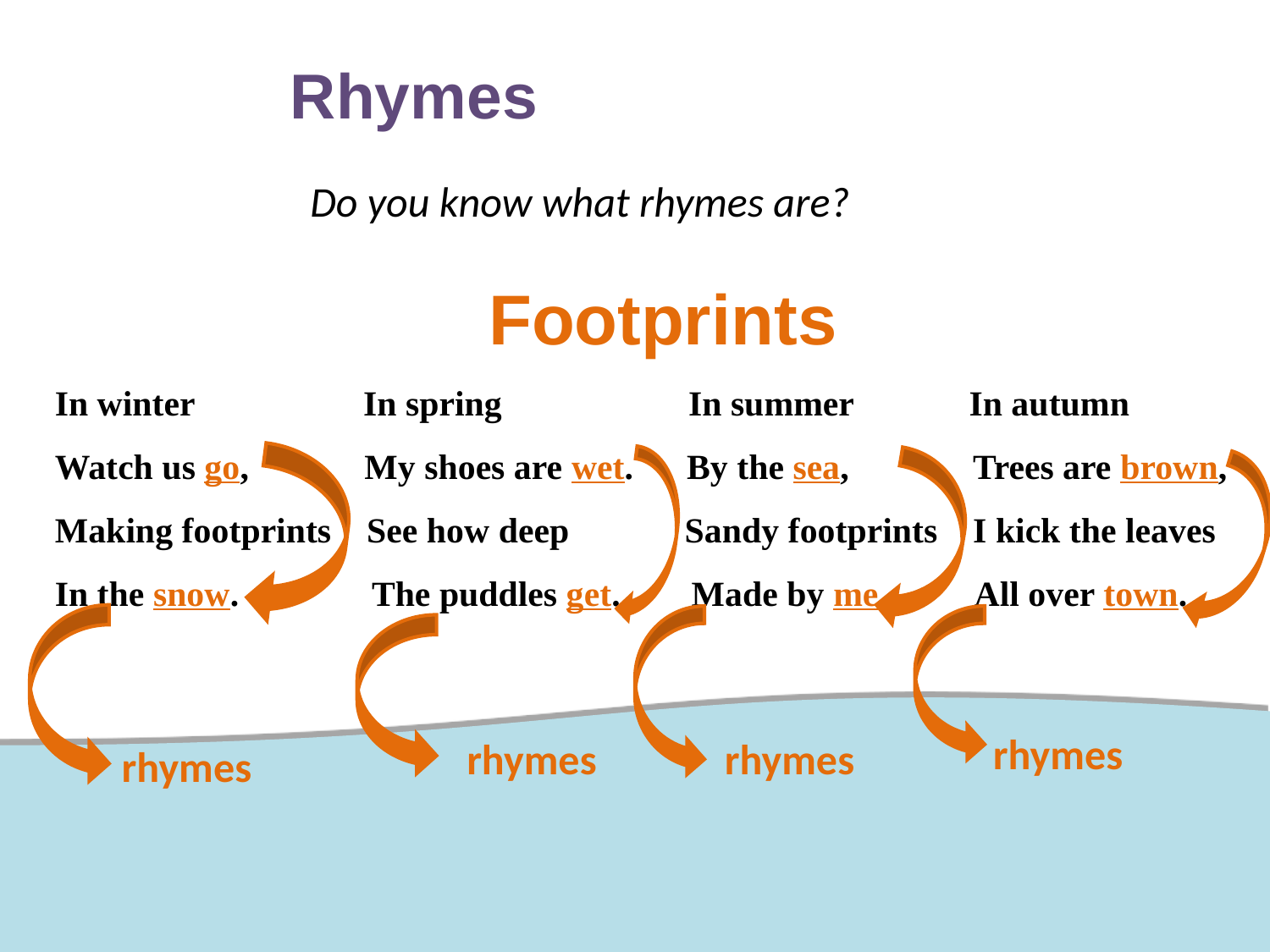

Rhymes
Do you know what rhymes are?
 Footprints
In winter                   In spring                     In summer             In autumn
Watch us go,             My shoes are wet.      By the sea,              Trees are brown,
Making footprints    See how deep             Sandy footprints    I kick the leaves
In the snow.               The puddles get.        Made by me.          All over town.

rhymes
rhymes
rhymes
rhymes